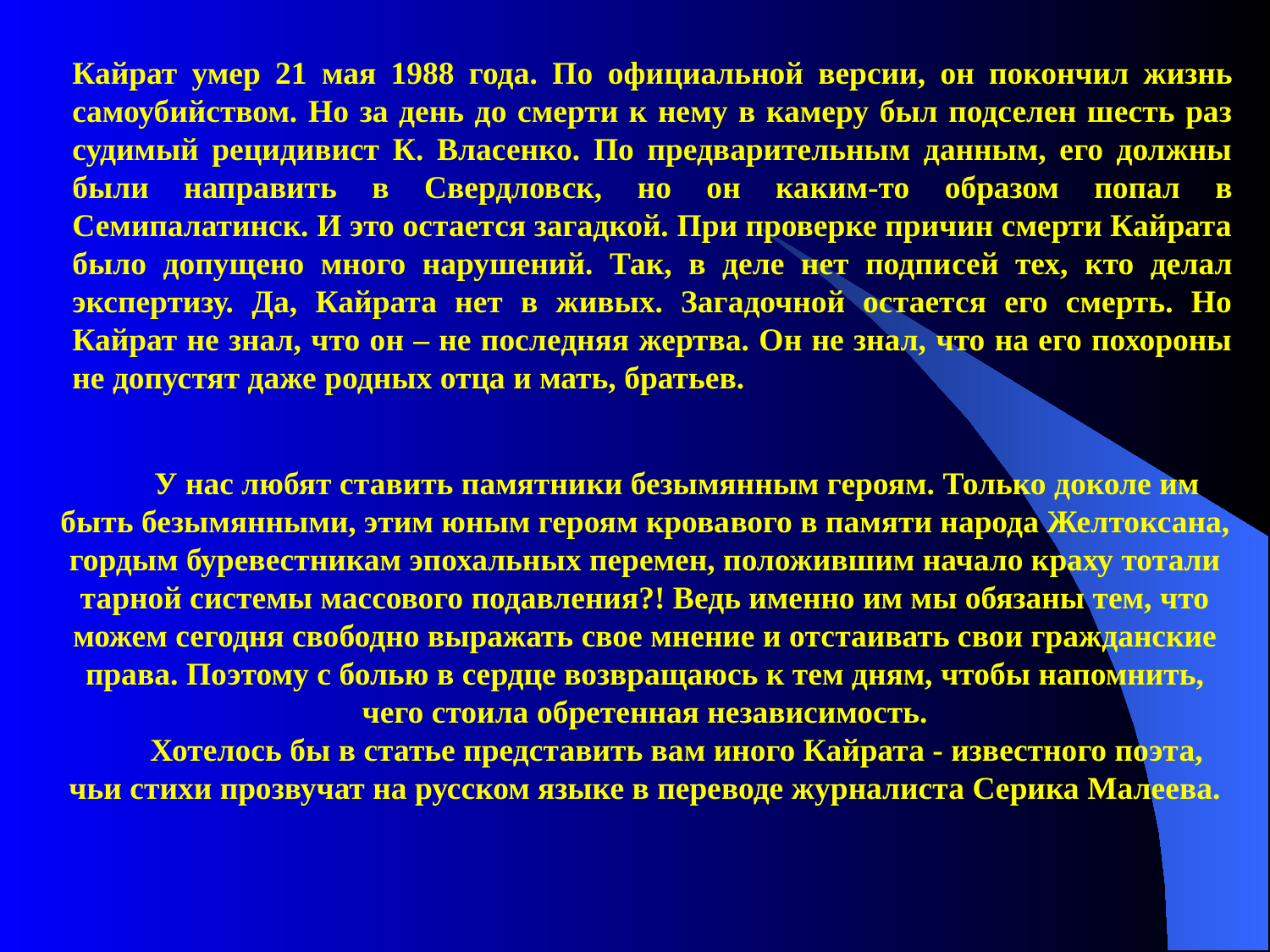

Кайрат умер 21 мая 1988 года. По офи­циальной версии, он покончил жизнь самоубийством. Но за день до смерти к нему в камеру был подселен шесть раз судимый рецидивист К. Власенко. По предварительным данным, его должны были направить в Свердловск, но он ка­ким-то образом попал в Семипалатинск. И это остается загадкой. При проверке причин смерти Кайрата было допущено много нарушений. Так, в деле нет подпи­сей тех, кто делал экспертизу. Да, Кай­рата нет в живых. Загадочной остается его смерть. Но Кайрат не знал, что он – не последняя жертва. Он не знал, что на его похороны не допустят даже родных отца и мать, братьев.
У нас любят ставить памятники безымянным героям. Только доколе им быть безымянными, этим юным героям крова­вого в памяти народа Желтоксана, гор­дым буревестникам эпохальных перемен, положившим начало краху тотали­тарной системы массового подавления?! Ведь именно им мы обязаны тем, что можем сегодня свободно выражать свое мнение и отстаивать свои гражданские пра­ва. Поэтому с болью в сердце возвращаюсь к тем дням, чтобы напомнить, чего стоила обретенная независимость.
Хотелось бы в статье представить вам иного Кайрата - известного поэта, чьи стихи прозвучат на русском языке в переводе журналиста Серика Малеева.